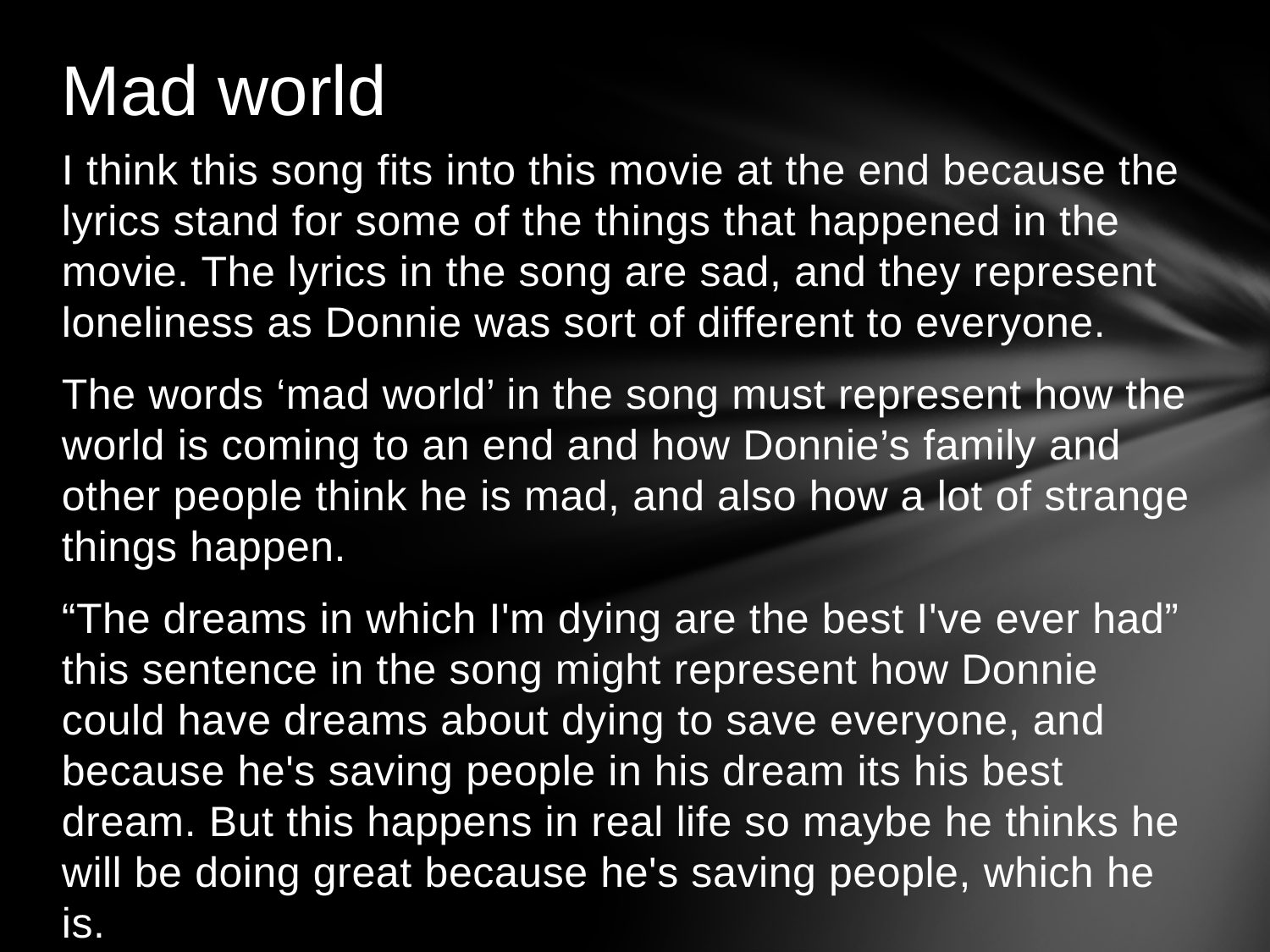

# Mad world
I think this song fits into this movie at the end because the lyrics stand for some of the things that happened in the movie. The lyrics in the song are sad, and they represent loneliness as Donnie was sort of different to everyone.
The words ‘mad world’ in the song must represent how the world is coming to an end and how Donnie’s family and other people think he is mad, and also how a lot of strange things happen.
“The dreams in which I'm dying are the best I've ever had” this sentence in the song might represent how Donnie could have dreams about dying to save everyone, and because he's saving people in his dream its his best dream. But this happens in real life so maybe he thinks he will be doing great because he's saving people, which he is.